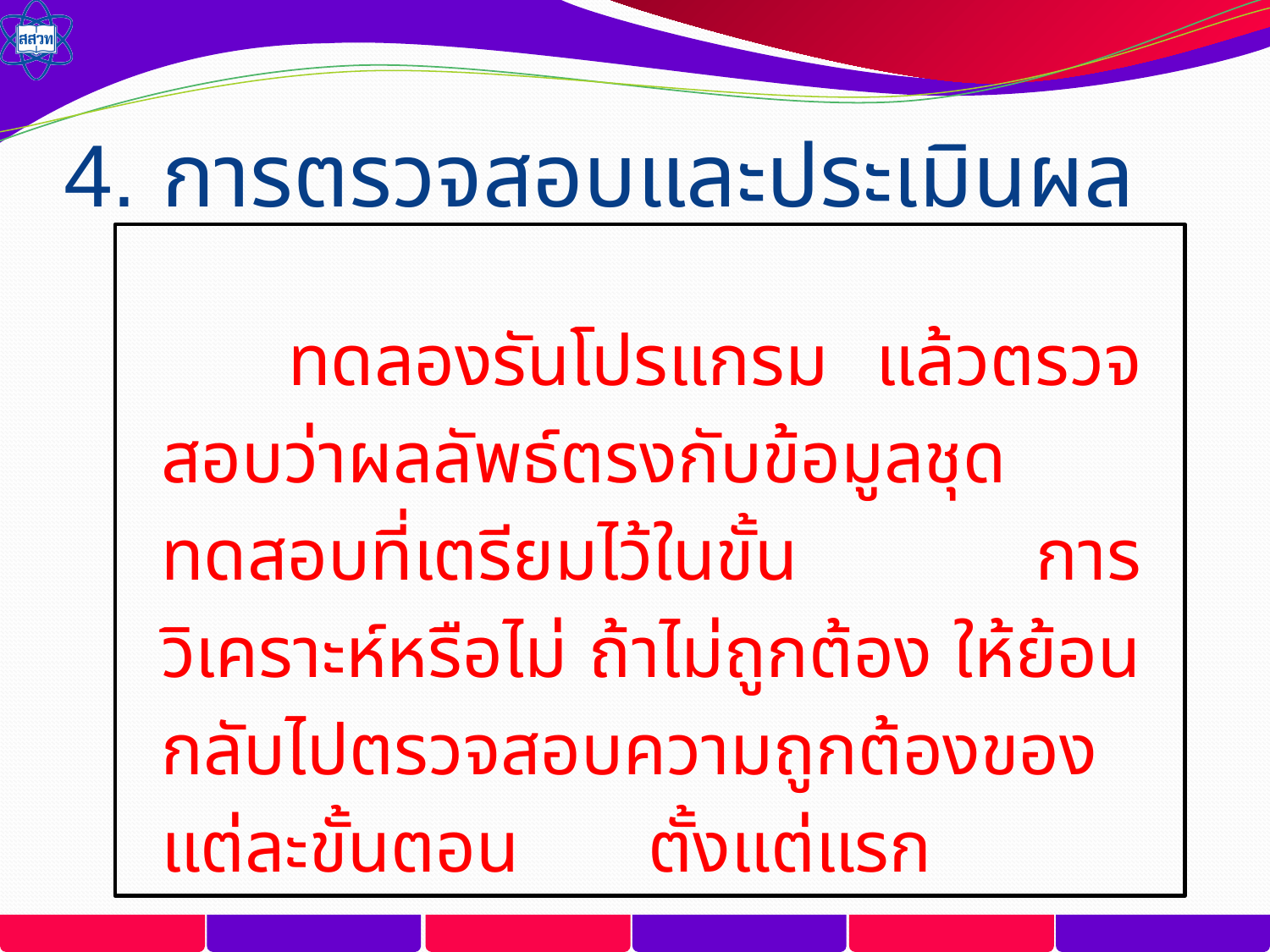

# 4. การตรวจสอบและประเมินผล

	ทดลองรันโปรแกรม แล้วตรวจสอบว่าผลลัพธ์ตรงกับข้อมูลชุดทดสอบที่เตรียมไว้ในขั้น         การวิเคราะห์หรือไม่ ถ้าไม่ถูกต้อง ให้ย้อนกลับไปตรวจสอบความถูกต้องของแต่ละขั้นตอน       ตั้งแต่แรก